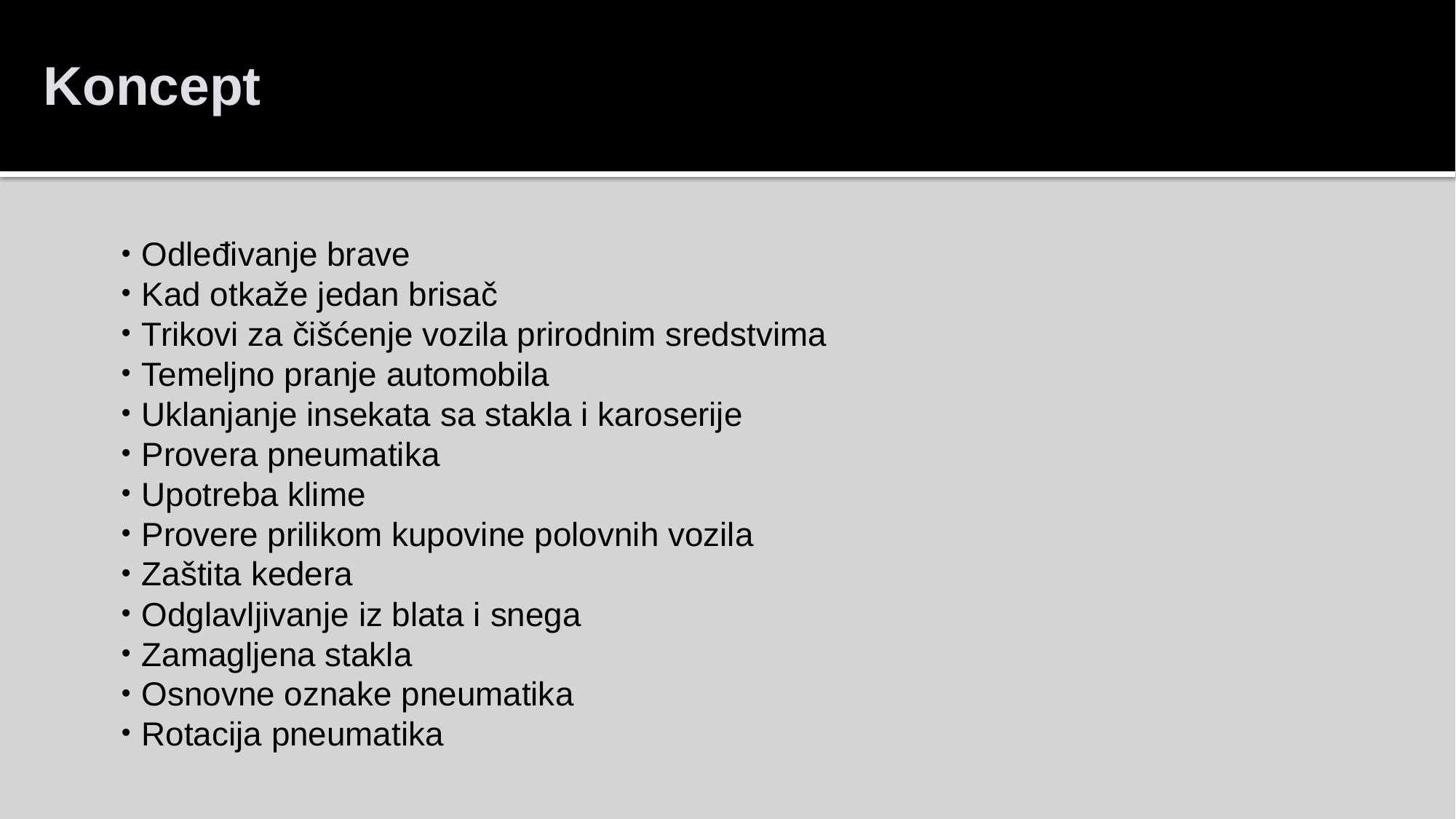

Koncept

Odleđivanje brave
Kad otkaže jedan brisač
Trikovi za čišćenje vozila prirodnim sredstvima
Temeljno pranje automobila
Uklanjanje insekata sa stakla i karoserije
Provera pneumatika
Upotreba klime
Provere prilikom kupovine polovnih vozila
Zaštita kedera
Odglavljivanje iz blata i snega
Zamagljena stakla
Osnovne oznake pneumatika
Rotacija pneumatika